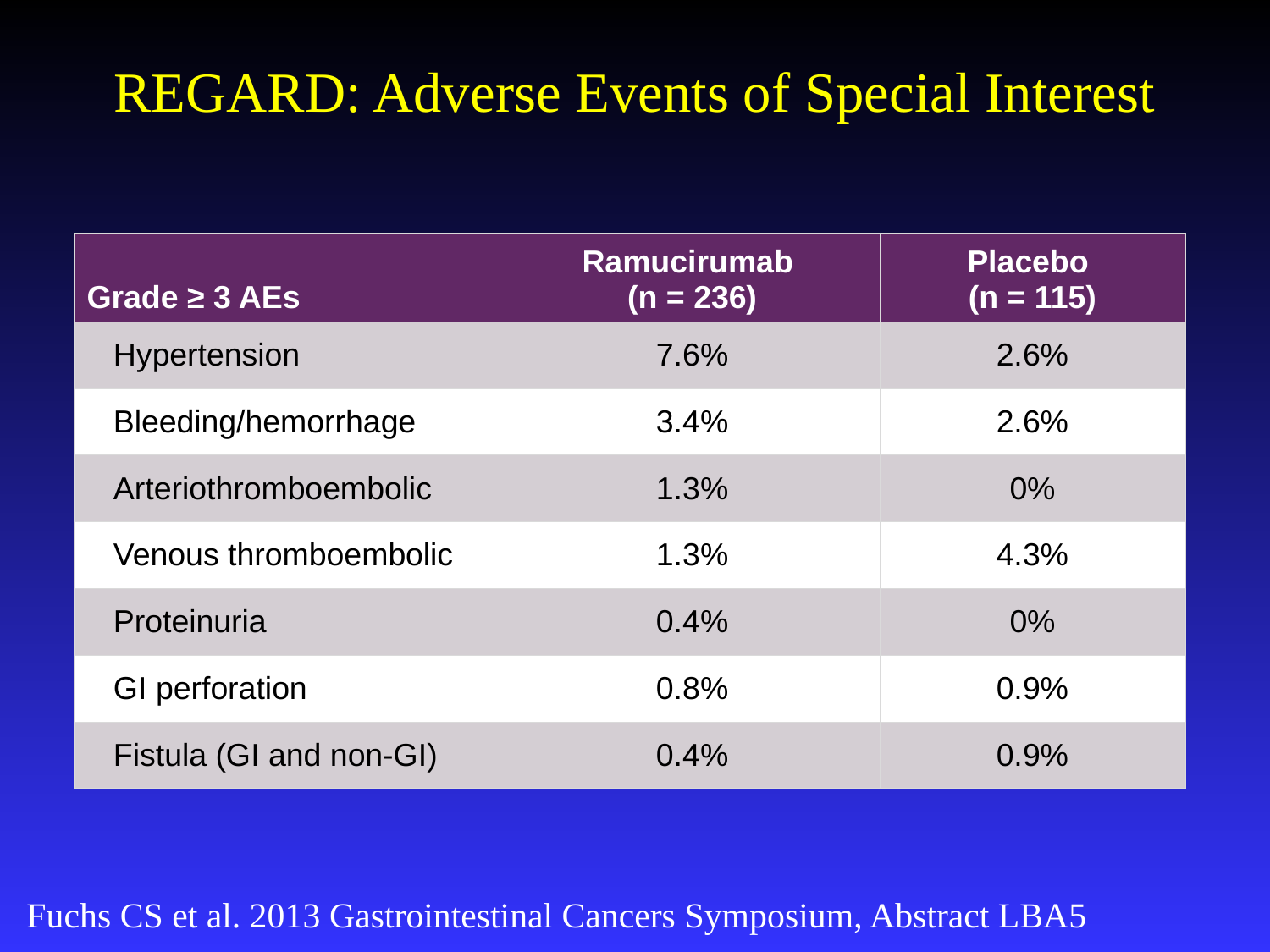

REGARD: Adverse Events of Special Interest
| Grade ≥ 3 AEs | Ramucirumab (n = 236) | Placebo (n = 115) |
| --- | --- | --- |
| Hypertension | 7.6% | 2.6% |
| Bleeding/hemorrhage | 3.4% | 2.6% |
| Arteriothromboembolic | 1.3% | 0% |
| Venous thromboembolic | 1.3% | 4.3% |
| Proteinuria | 0.4% | 0% |
| GI perforation | 0.8% | 0.9% |
| Fistula (GI and non-GI) | 0.4% | 0.9% |
Fuchs CS et al. 2013 Gastrointestinal Cancers Symposium, Abstract LBA5